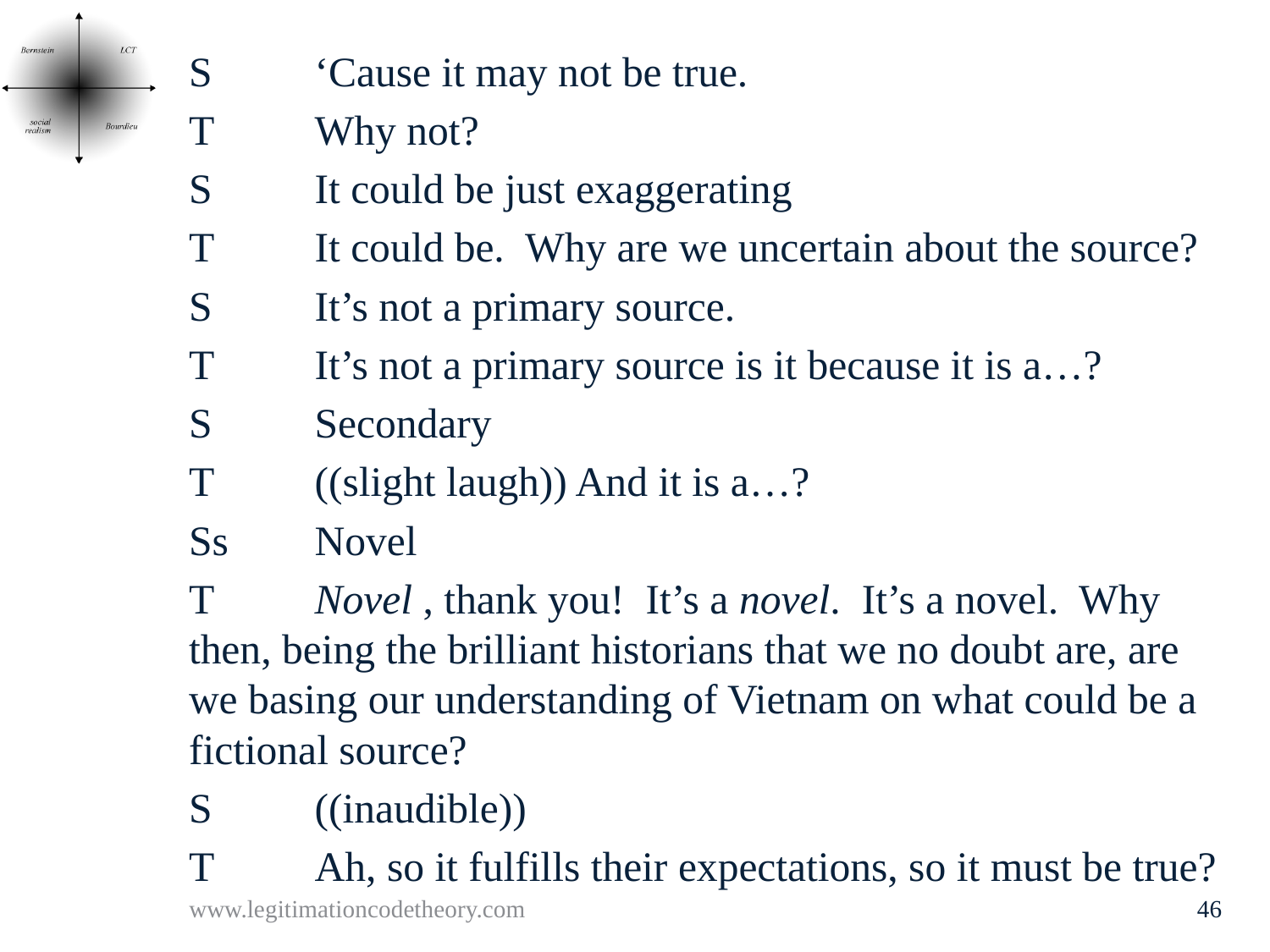

S	‘Cause it may not be true.
T	Why not?
S	It could be just exaggerating
T	It could be.  Why are we uncertain about the source?
S	It’s not a primary source.
T	It’s not a primary source is it because it is a…?
S	Secondary
T	((slight laugh)) And it is a…?
Ss	Novel
T	Novel , thank you!  It’s a novel.  It’s a novel.  Why then, being the brilliant historians that we no doubt are, are we basing our understanding of Vietnam on what could be a fictional source?
S	((inaudible))
T	Ah, so it fulfills their expectations, so it must be true?

www.legitimationcodetheory.com
46